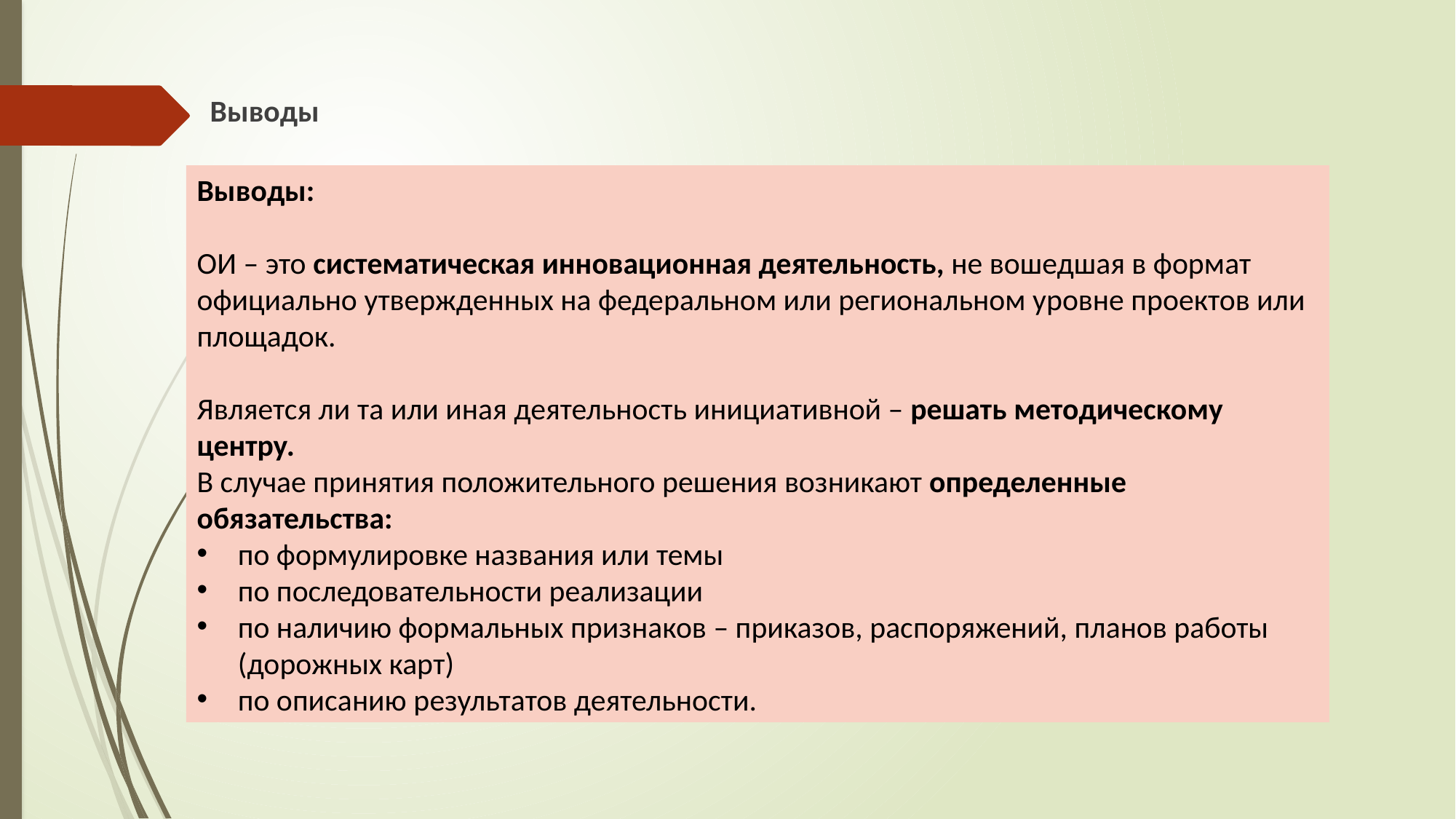

Выводы
Выводы:

ОИ – это систематическая инновационная деятельность, не вошедшая в формат официально утвержденных на федеральном или региональном уровне проектов или площадок.

Является ли та или иная деятельность инициативной – решать методическому центру.
В случае принятия положительного решения возникают определенные обязательства:
по формулировке названия или темы
по последовательности реализации
по наличию формальных признаков – приказов, распоряжений, планов работы (дорожных карт)
по описанию результатов деятельности.